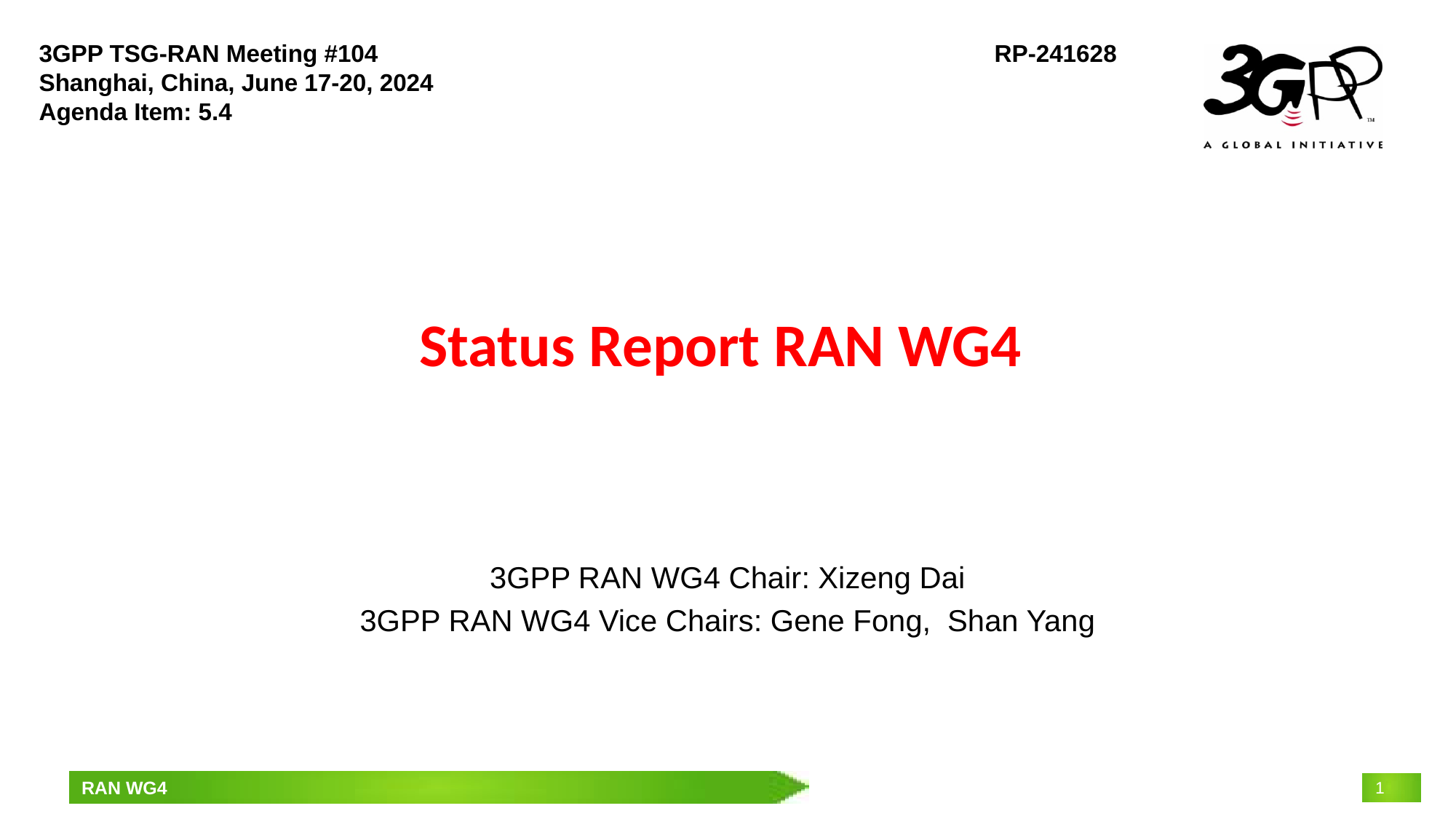

3GPP TSG-RAN Meeting #104
Shanghai, China, June 17-20, 2024
Agenda Item: 5.4
RP-241628
# Status Report RAN WG4
3GPP RAN WG4 Chair: Xizeng Dai
3GPP RAN WG4 Vice Chairs: Gene Fong,  Shan Yang